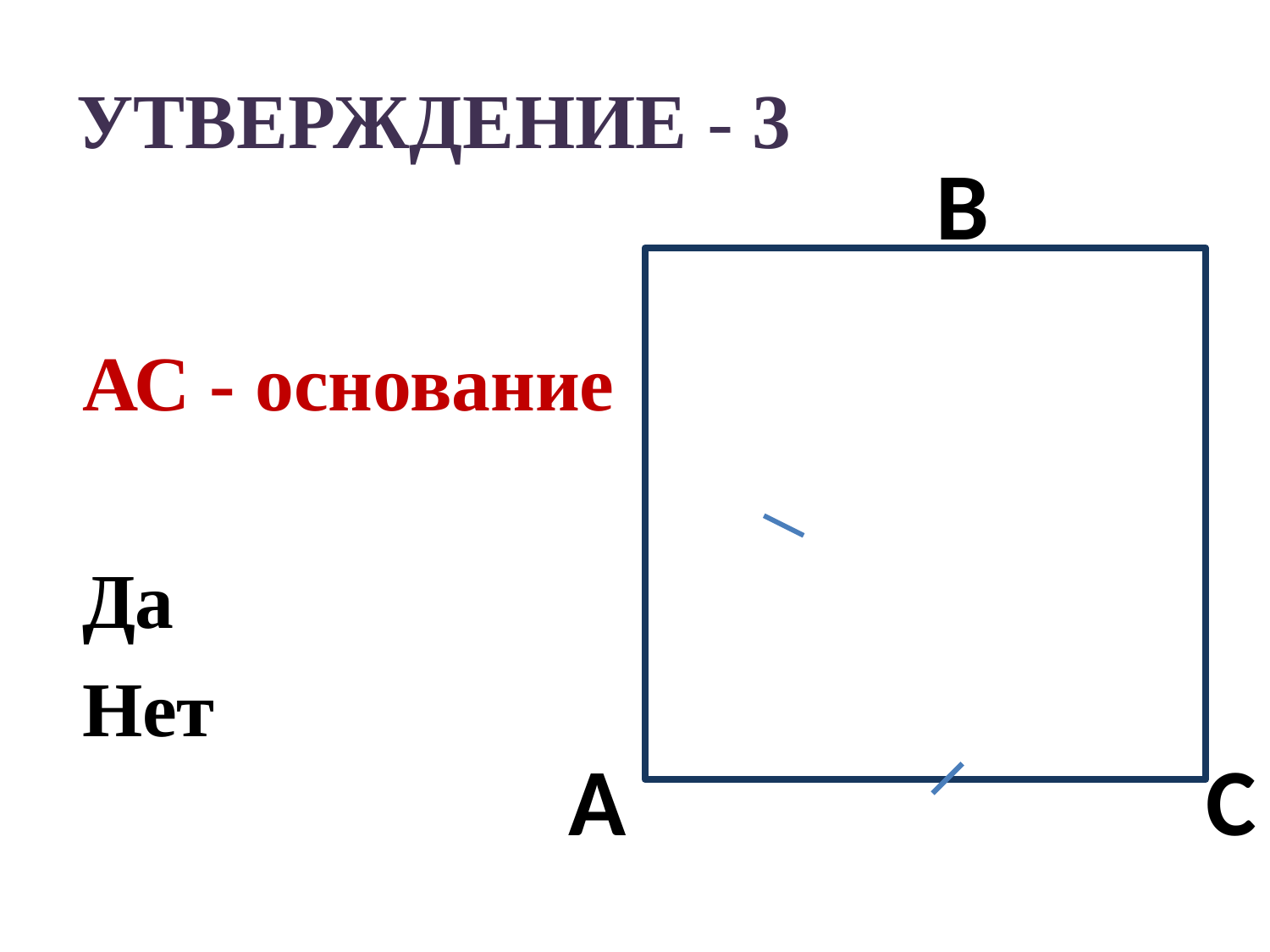

# УТВЕРЖДЕНИЕ - 3
В

АС - основание

Да
Нет

АА

А
С